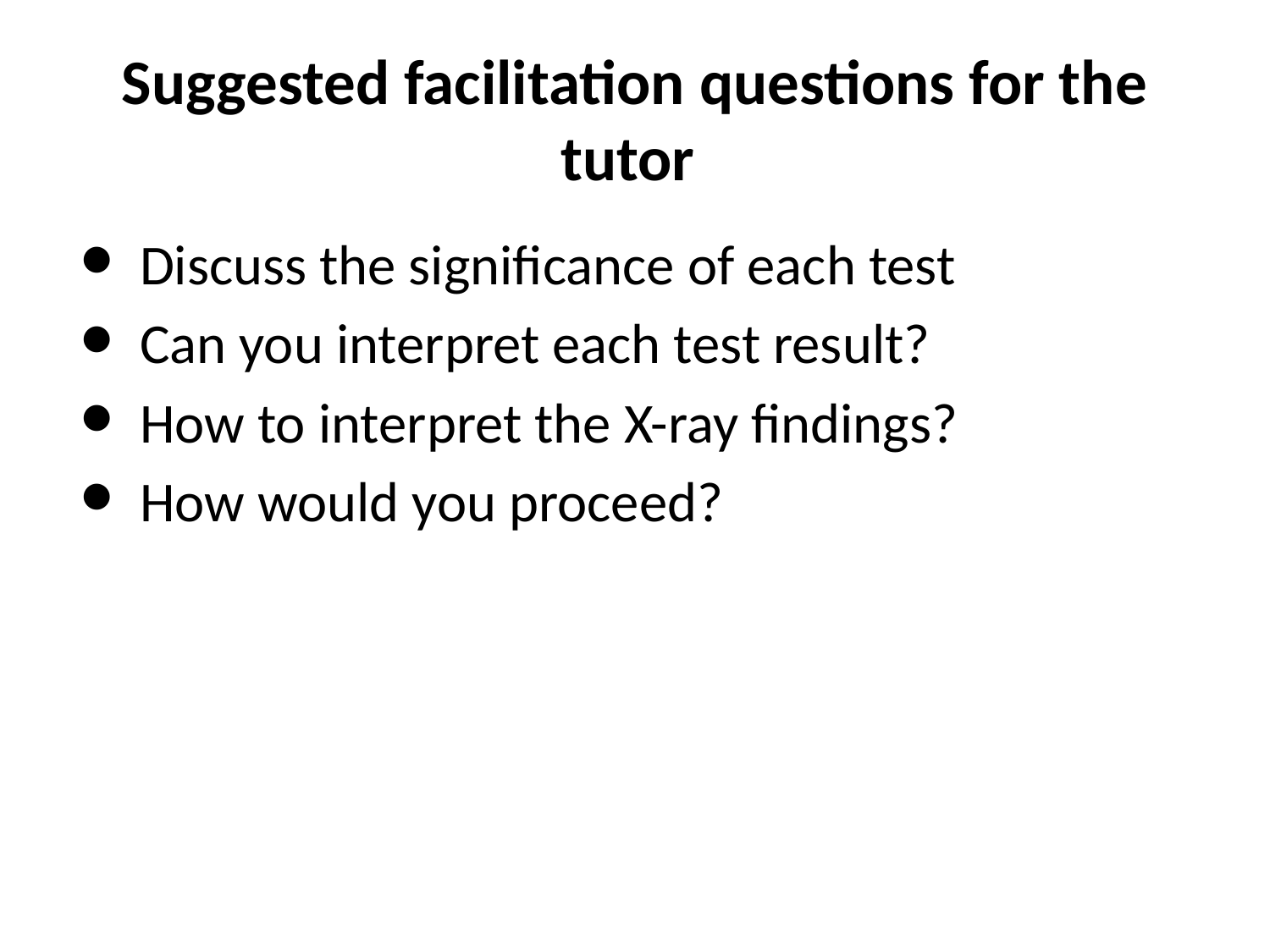

# Suggested facilitation questions for the tutor
Discuss the significance of each test
Can you interpret each test result?
How to interpret the X-ray findings?
How would you proceed?